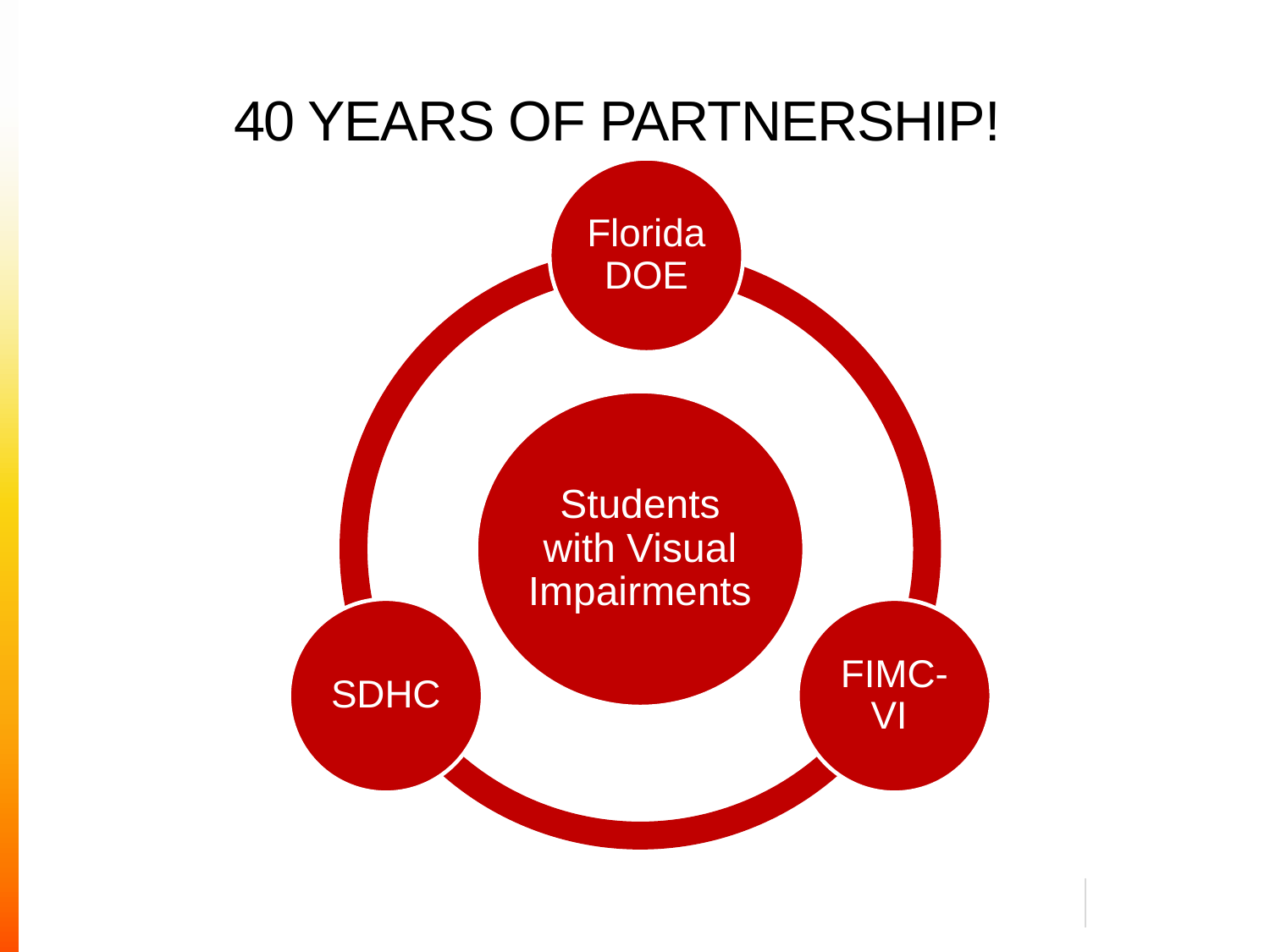

# 40 years of partnership!
Students with Visual Impairments
Florida DOE
FIMC-VI
SDHC